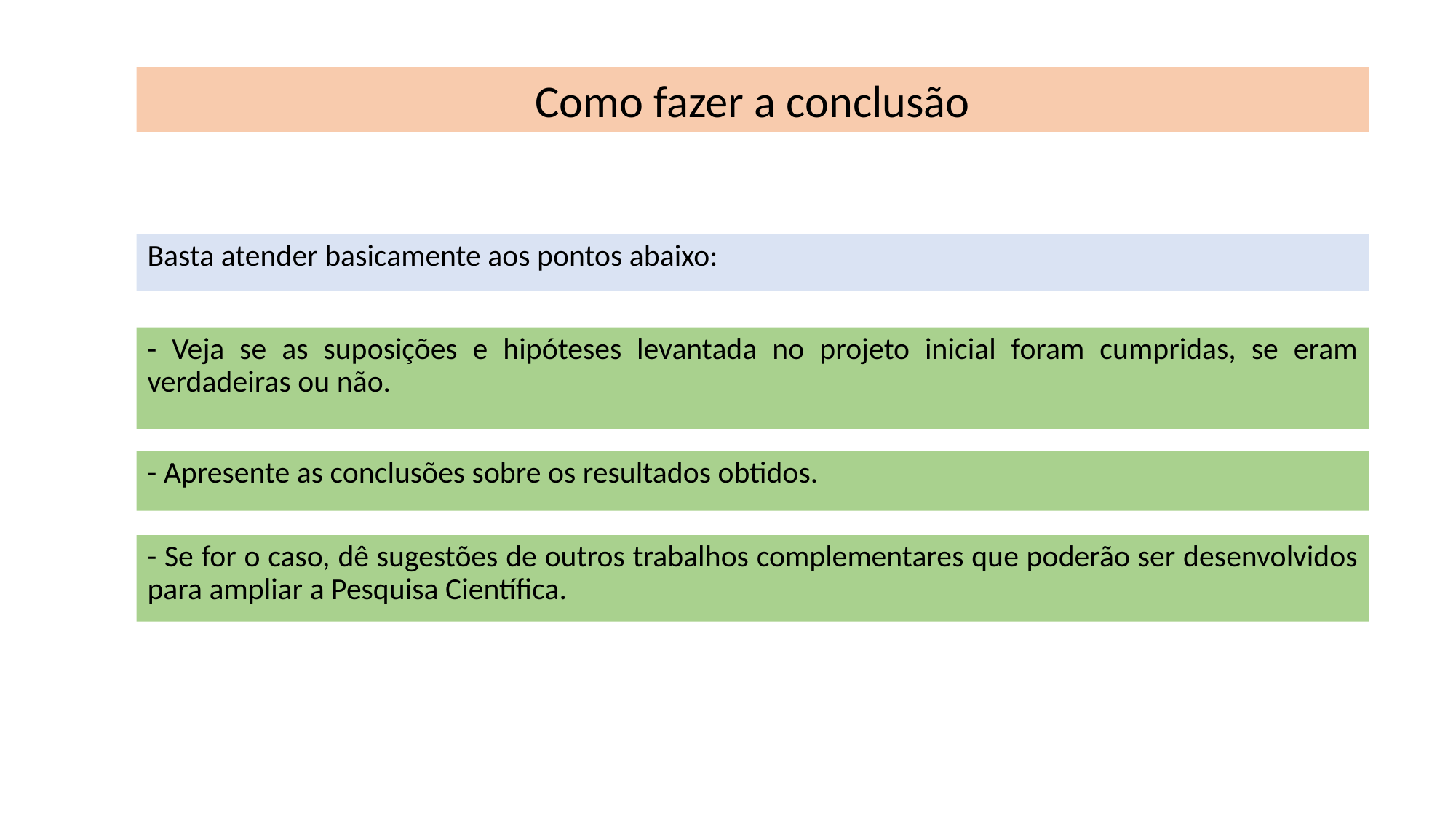

Como fazer a conclusão
Basta atender basicamente aos pontos abaixo:
- Veja se as suposições e hipóteses levantada no projeto inicial foram cumpridas, se eram verdadeiras ou não.
- Apresente as conclusões sobre os resultados obtidos.
- Se for o caso, dê sugestões de outros trabalhos complementares que poderão ser desenvolvidos para ampliar a Pesquisa Científica.